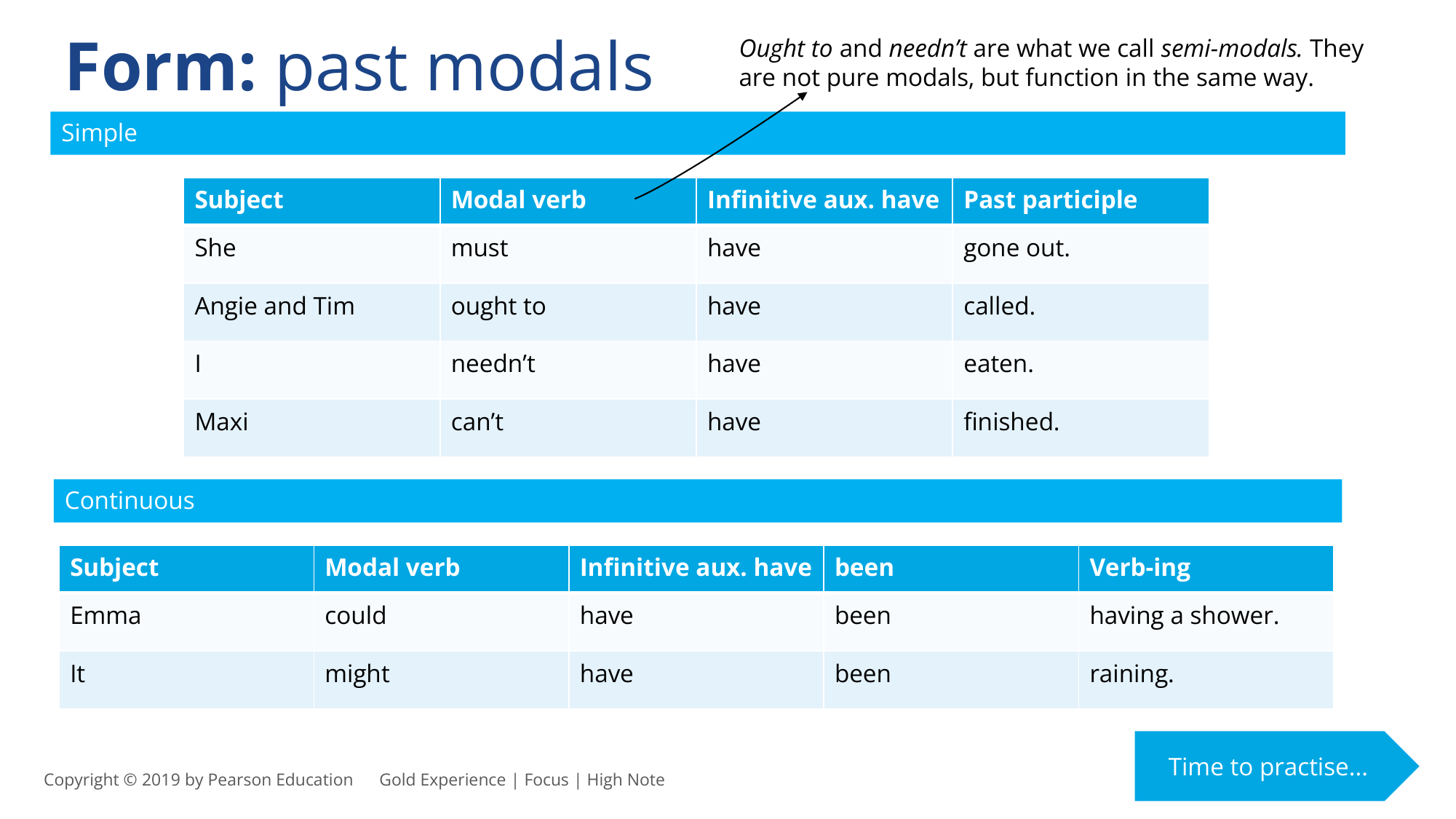

Ought to and needn’t are what we call semi-modals. They are not pure modals, but function in the same way.
Form: past modals

Simple
| Subject | Modal verb | Infinitive aux. have | Past participle |
| --- | --- | --- | --- |
| She | must | have | gone out. |
| Angie and Tim | ought to | have | called. |
| I | needn’t | have | eaten. |
| Maxi | can’t | have | finished. |
Continuous
| Subject | Modal verb | Infinitive aux. have | been | Verb-ing |
| --- | --- | --- | --- | --- |
| Emma | could | have | been | having a shower. |
| It | might | have | been | raining. |
Time to practise...
Copyright © 2019 by Pearson Education      Gold Experience | Focus | High Note